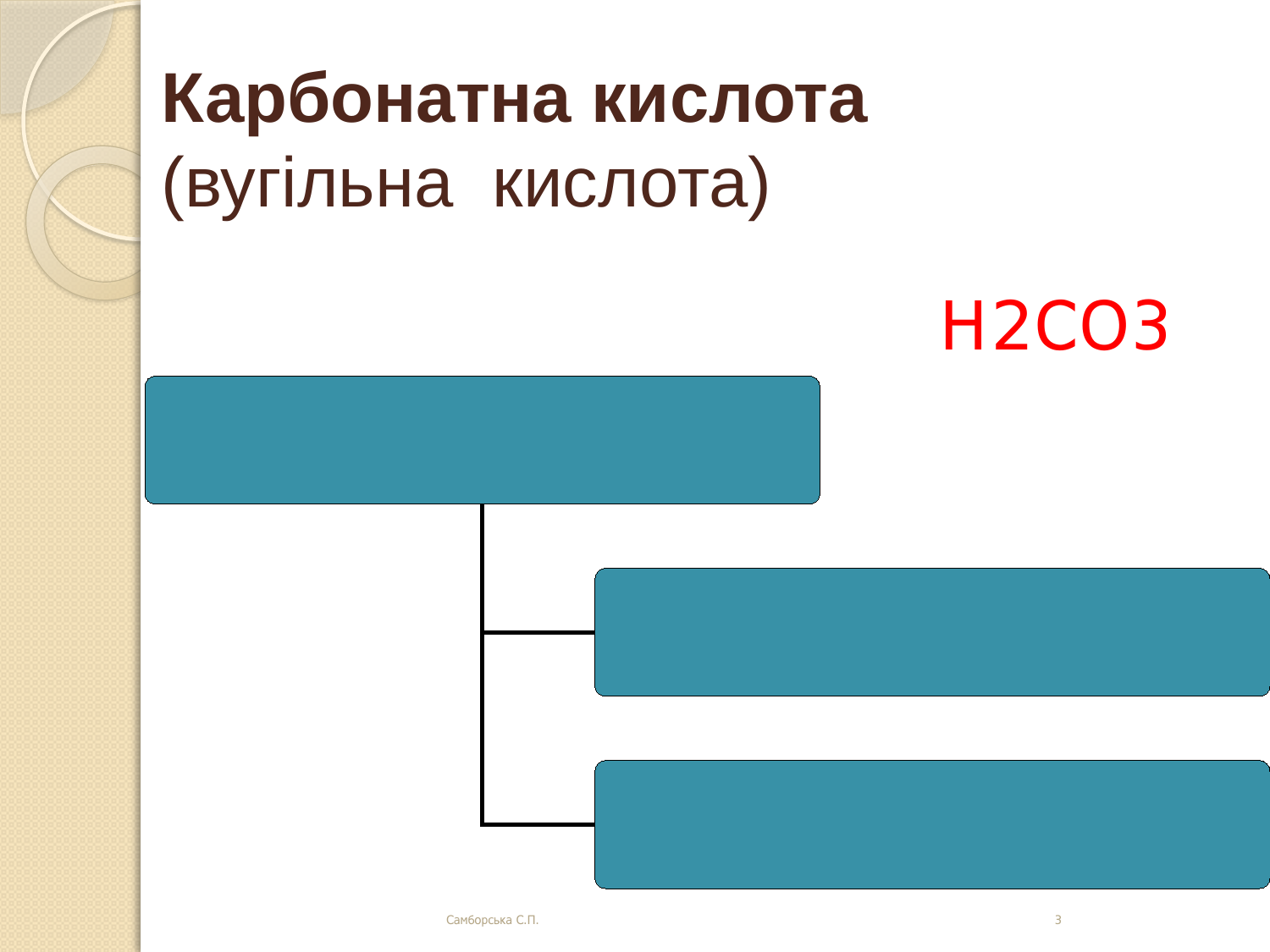

# Карбонатна кислота (вугільна  кислота)
H2CO3

Самборська С.П.
3